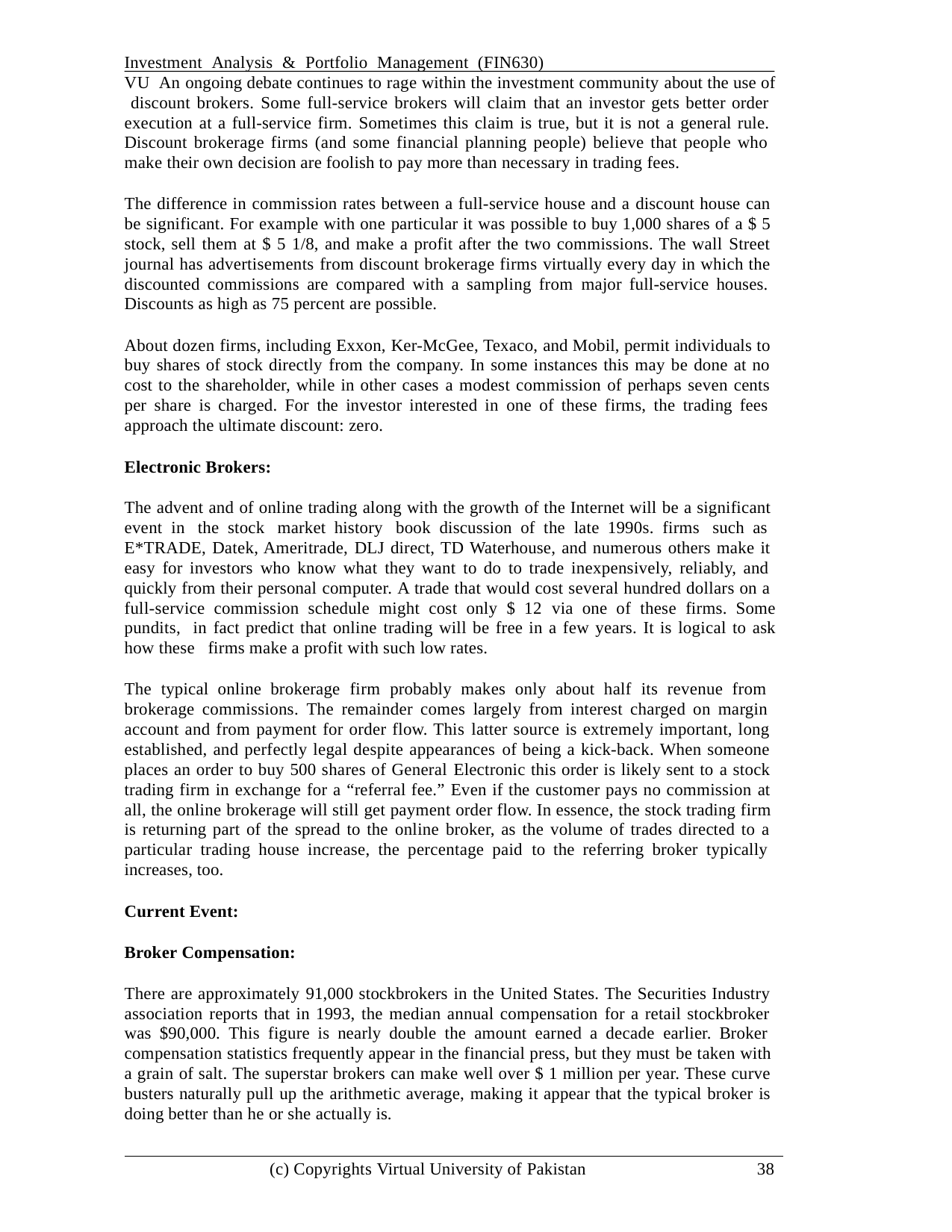

Investment Analysis & Portfolio Management (FIN630)	VU  An ongoing debate continues to rage within the investment community about the use of  discount brokers. Some full-service brokers will claim that an investor gets better order  execution at a full-service firm. Sometimes this claim is true, but it is not a general rule.  Discount brokerage firms (and some financial planning people) believe that people who  make their own decision are foolish to pay more than necessary in trading fees.

The difference in commission rates between a full-service house and a discount house can  be significant. For example with one particular it was possible to buy 1,000 shares of a $ 5  stock, sell them at $ 5 1/8, and make a profit after the two commissions. The wall Street  journal has advertisements from discount brokerage firms virtually every day in which the  discounted commissions are compared with a sampling from major full-service houses.  Discounts as high as 75 percent are possible.

About dozen firms, including Exxon, Ker-McGee, Texaco, and Mobil, permit individuals to  buy shares of stock directly from the company. In some instances this may be done at no  cost to the shareholder, while in other cases a modest commission of perhaps seven cents  per share is charged. For the investor interested in one of these firms, the trading fees  approach the ultimate discount: zero.

Electronic Brokers:

The advent and of online trading along with the growth of the Internet will be a significant  event in the stock market history book discussion of the late 1990s. firms such as  E*TRADE, Datek, Ameritrade, DLJ direct, TD Waterhouse, and numerous others make it  easy for investors who know what they want to do to trade inexpensively, reliably, and  quickly from their personal computer. A trade that would cost several hundred dollars on a  full-service commission schedule might cost only $ 12 via one of these firms. Some pundits,  in fact predict that online trading will be free in a few years. It is logical to ask how these  firms make a profit with such low rates.

The typical online brokerage firm probably makes only about half its revenue from  brokerage commissions. The remainder comes largely from interest charged on margin  account and from payment for order flow. This latter source is extremely important, long  established, and perfectly legal despite appearances of being a kick-back. When someone  places an order to buy 500 shares of General Electronic this order is likely sent to a stock  trading firm in exchange for a “referral fee.” Even if the customer pays no commission at  all, the online brokerage will still get payment order flow. In essence, the stock trading firm  is returning part of the spread to the online broker, as the volume of trades directed to a  particular trading house increase, the percentage paid to the referring broker typically  increases, too.

Current Event:

Broker Compensation:

There are approximately 91,000 stockbrokers in the United States. The Securities Industry  association reports that in 1993, the median annual compensation for a retail stockbroker  was $90,000. This figure is nearly double the amount earned a decade earlier. Broker  compensation statistics frequently appear in the financial press, but they must be taken with  a grain of salt. The superstar brokers can make well over $ 1 million per year. These curve  busters naturally pull up the arithmetic average, making it appear that the typical broker is  doing better than he or she actually is.

(c) Copyrights Virtual University of Pakistan
38